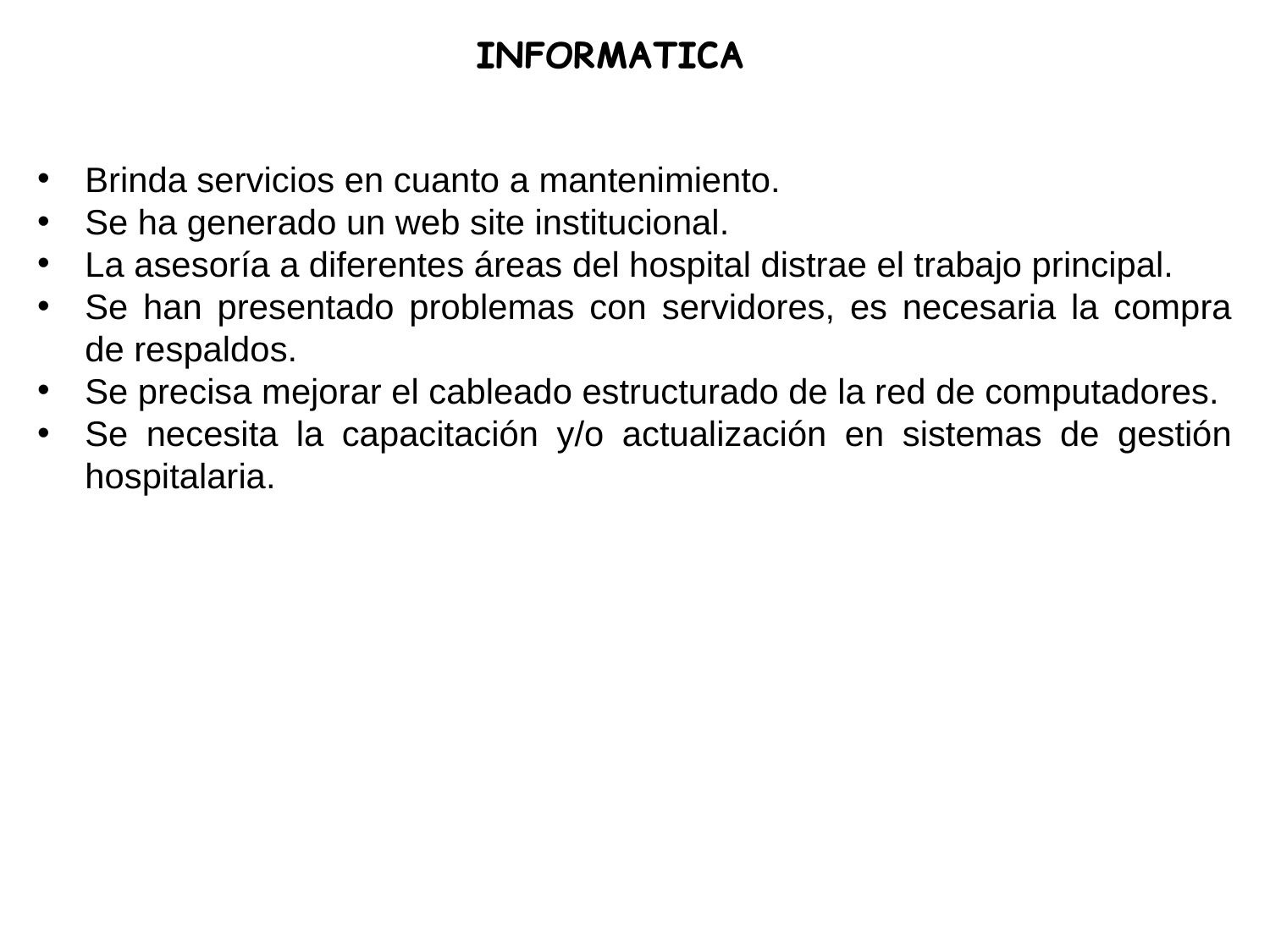

INFORMATICA
Brinda servicios en cuanto a mantenimiento.
Se ha generado un web site institucional.
La asesoría a diferentes áreas del hospital distrae el trabajo principal.
Se han presentado problemas con servidores, es necesaria la compra de respaldos.
Se precisa mejorar el cableado estructurado de la red de computadores.
Se necesita la capacitación y/o actualización en sistemas de gestión hospitalaria.